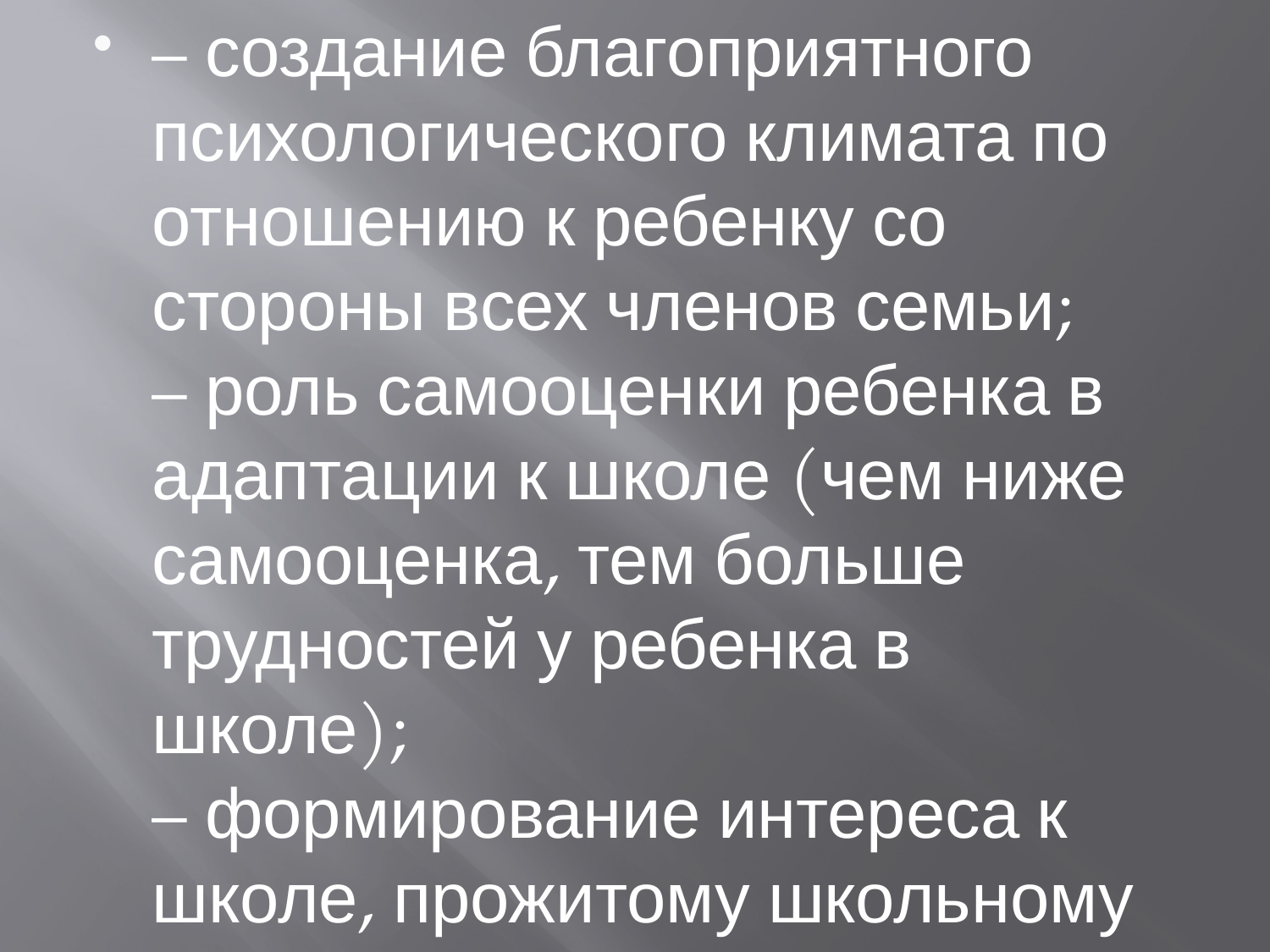

– создание благоприятного психологического климата по отношению к ребенку со стороны всех членов семьи;
– роль самооценки ребенка в адаптации к школе (чем ниже самооценка, тем больше трудностей у ребенка в школе); 
– формирование интереса к школе, прожитому школьному дню;
#